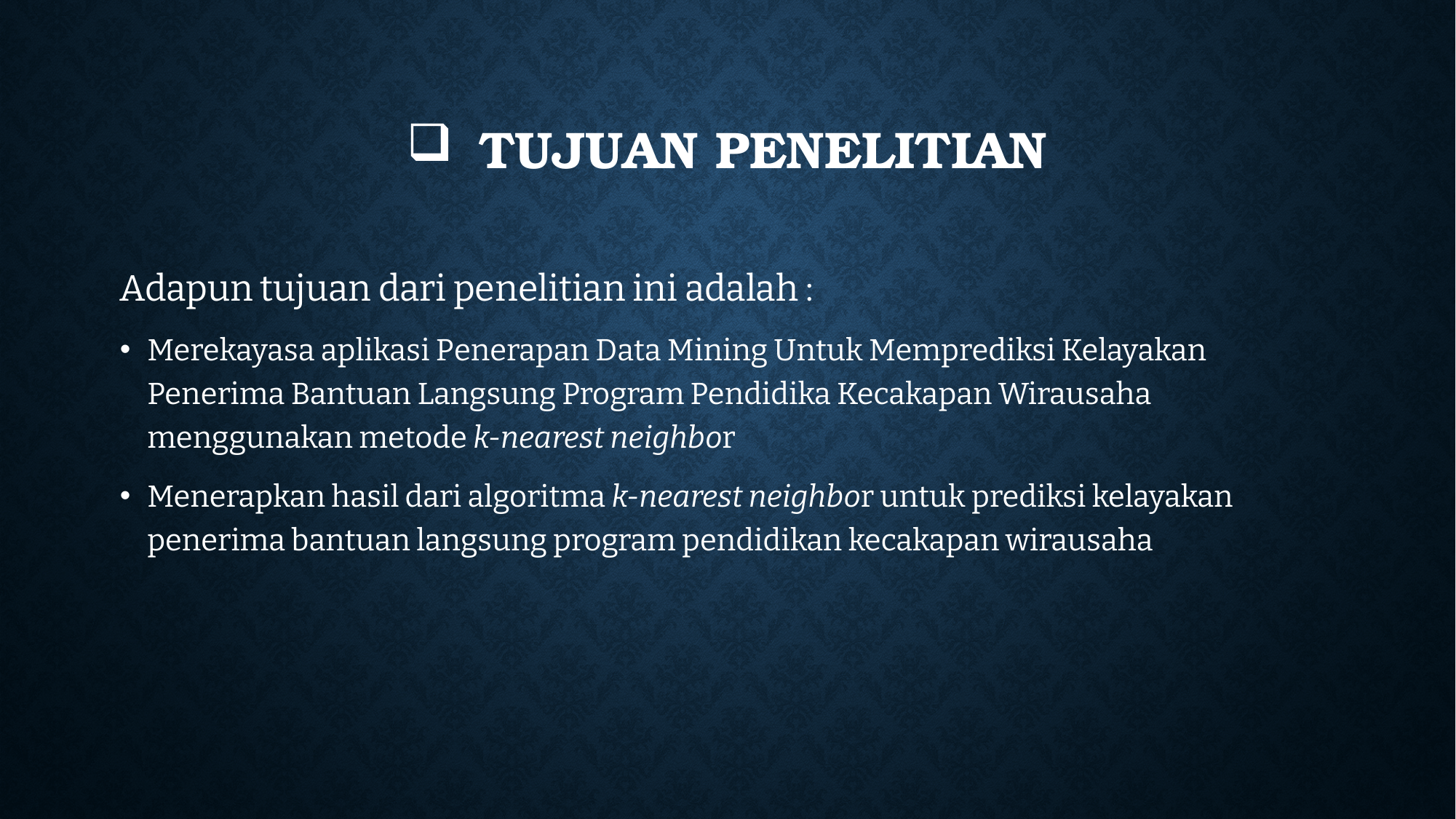

# TUJUAN PENELITIAN
Adapun tujuan dari penelitian ini adalah :
Merekayasa aplikasi Penerapan Data Mining Untuk Memprediksi Kelayakan Penerima Bantuan Langsung Program Pendidika Kecakapan Wirausaha menggunakan metode k-nearest neighbor
Menerapkan hasil dari algoritma k-nearest neighbor untuk prediksi kelayakan penerima bantuan langsung program pendidikan kecakapan wirausaha